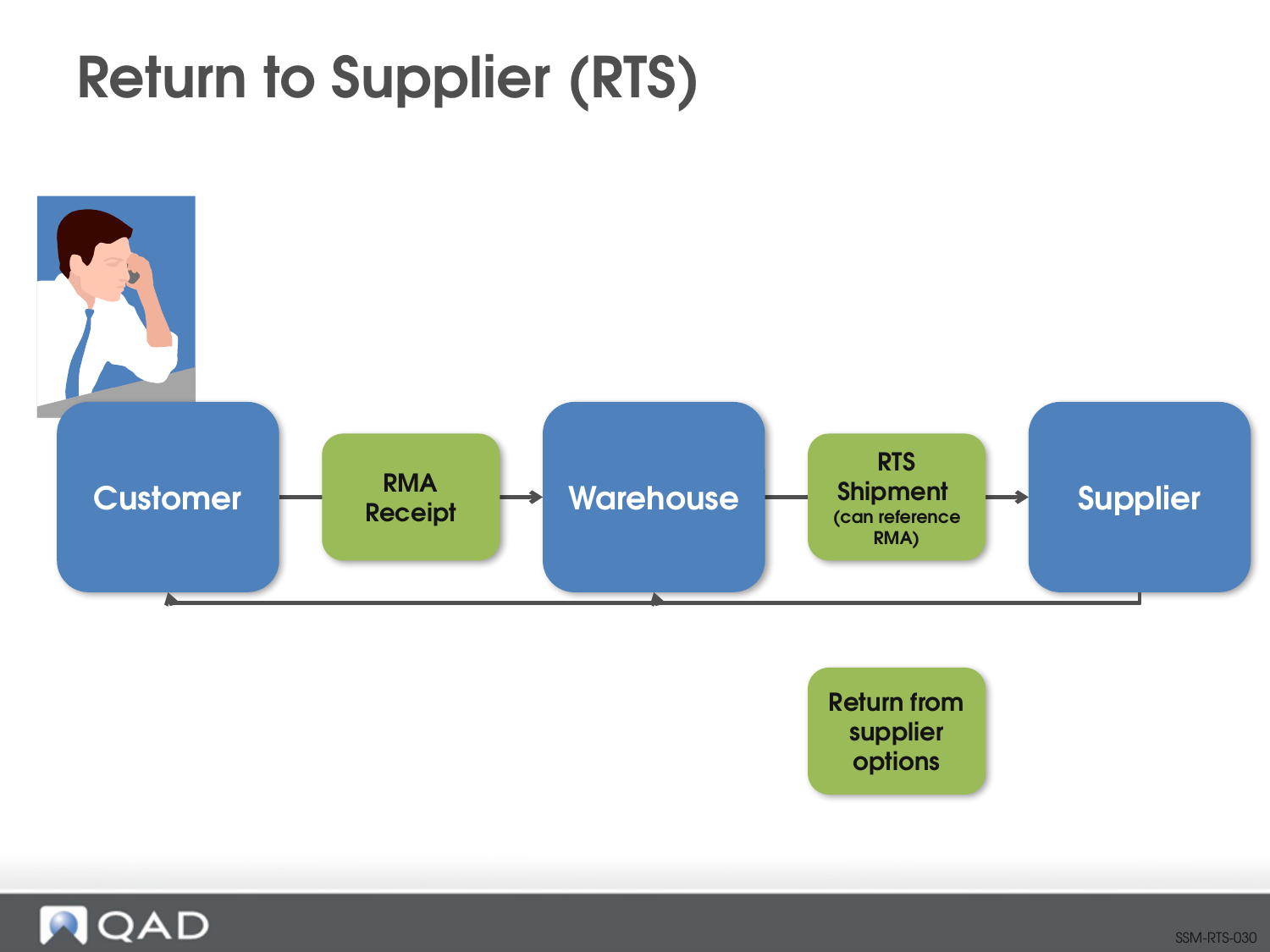

# Return to Supplier (RTS)

Customer
Warehouse
Supplier
RMA
Receipt
RTS
Shipment
(can reference RMA)
Return from supplier options
SSM-RTS-030